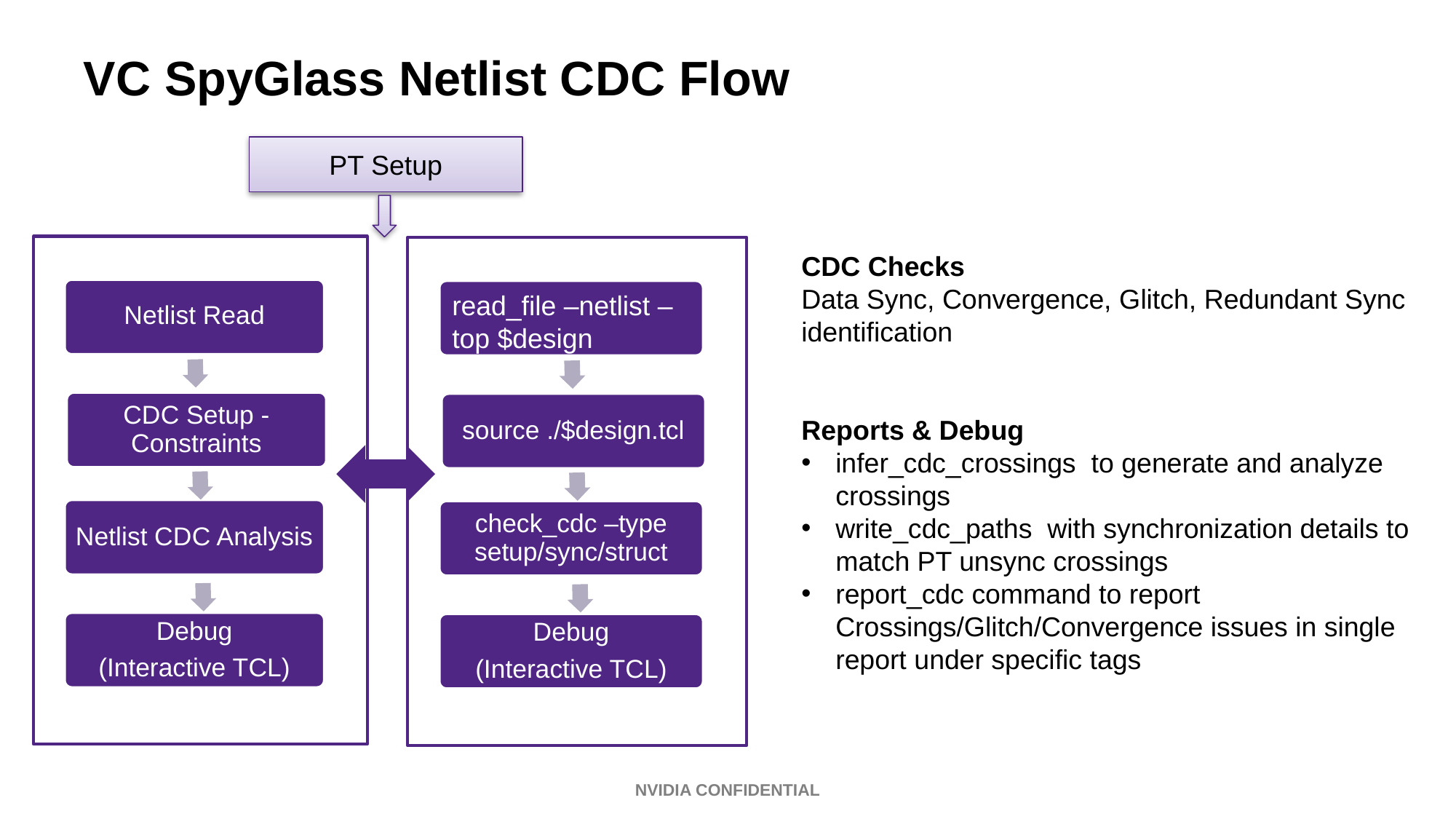

# VC SpyGlass Netlist CDC Flow
PT Setup

Netlist Read

CDC Setup - Constraints

Netlist CDC Analysis

Debug
(Interactive TCL)

read_file –netlist –top $design

source ./$design.tcl

check_cdc –type setup/sync/struct

Debug
(Interactive TCL)
CDC Checks
Data Sync, Convergence, Glitch, Redundant Sync identification

Reports & Debug
infer_cdc_crossings  to generate and analyze crossings
write_cdc_paths  with synchronization details to match PT unsync crossings
report_cdc command to report  Crossings/Glitch/Convergence issues in single report under specific tags

NVIDIA CONFIDENTIAL